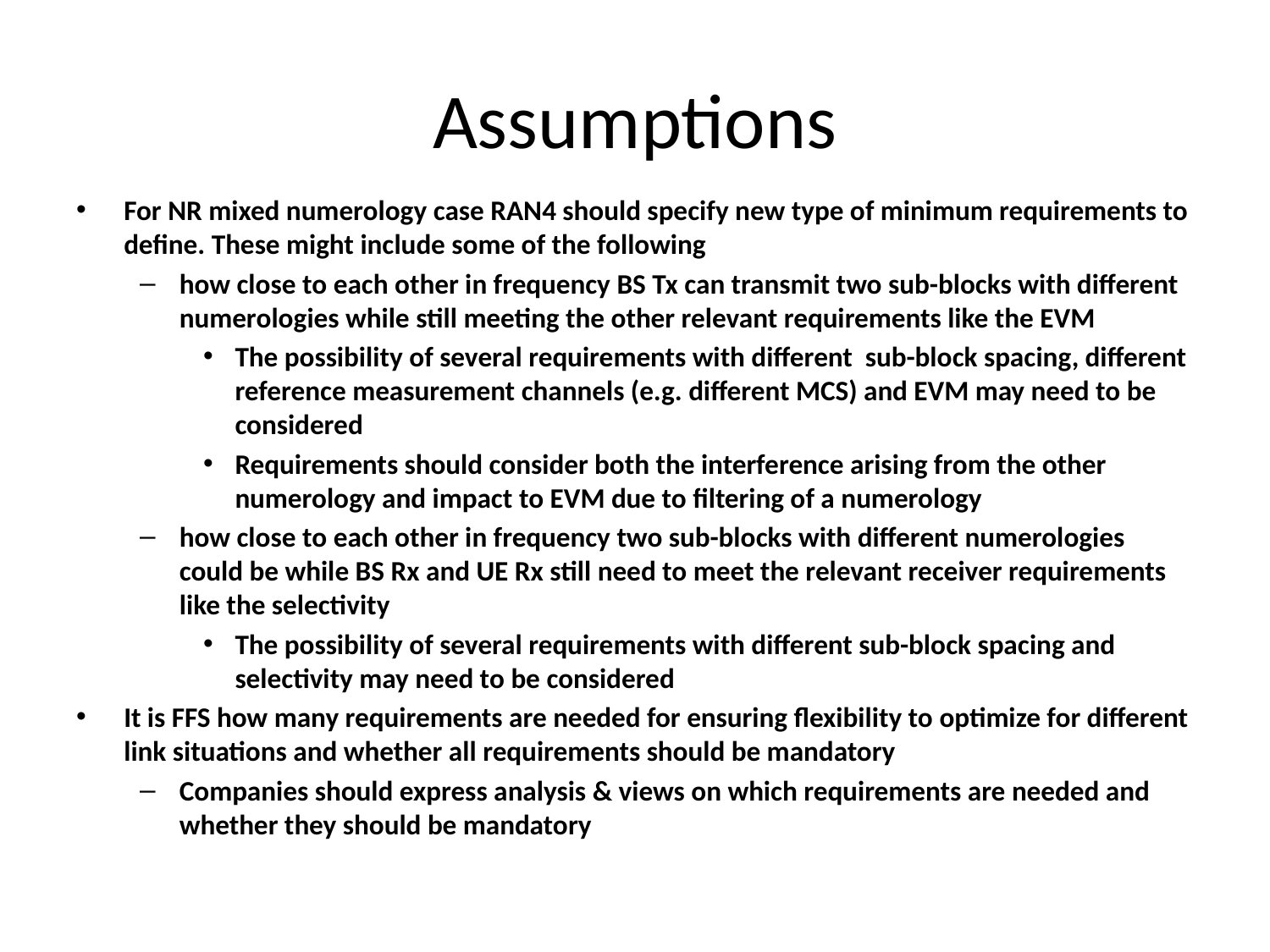

# Assumptions
For NR mixed numerology case RAN4 should specify new type of minimum requirements to define. These might include some of the following
how close to each other in frequency BS Tx can transmit two sub-blocks with different numerologies while still meeting the other relevant requirements like the EVM
The possibility of several requirements with different  sub-block spacing, different reference measurement channels (e.g. different MCS) and EVM may need to be considered
Requirements should consider both the interference arising from the other numerology and impact to EVM due to filtering of a numerology
how close to each other in frequency two sub-blocks with different numerologies could be while BS Rx and UE Rx still need to meet the relevant receiver requirements like the selectivity
The possibility of several requirements with different sub-block spacing and selectivity may need to be considered
It is FFS how many requirements are needed for ensuring flexibility to optimize for different link situations and whether all requirements should be mandatory
Companies should express analysis & views on which requirements are needed and whether they should be mandatory